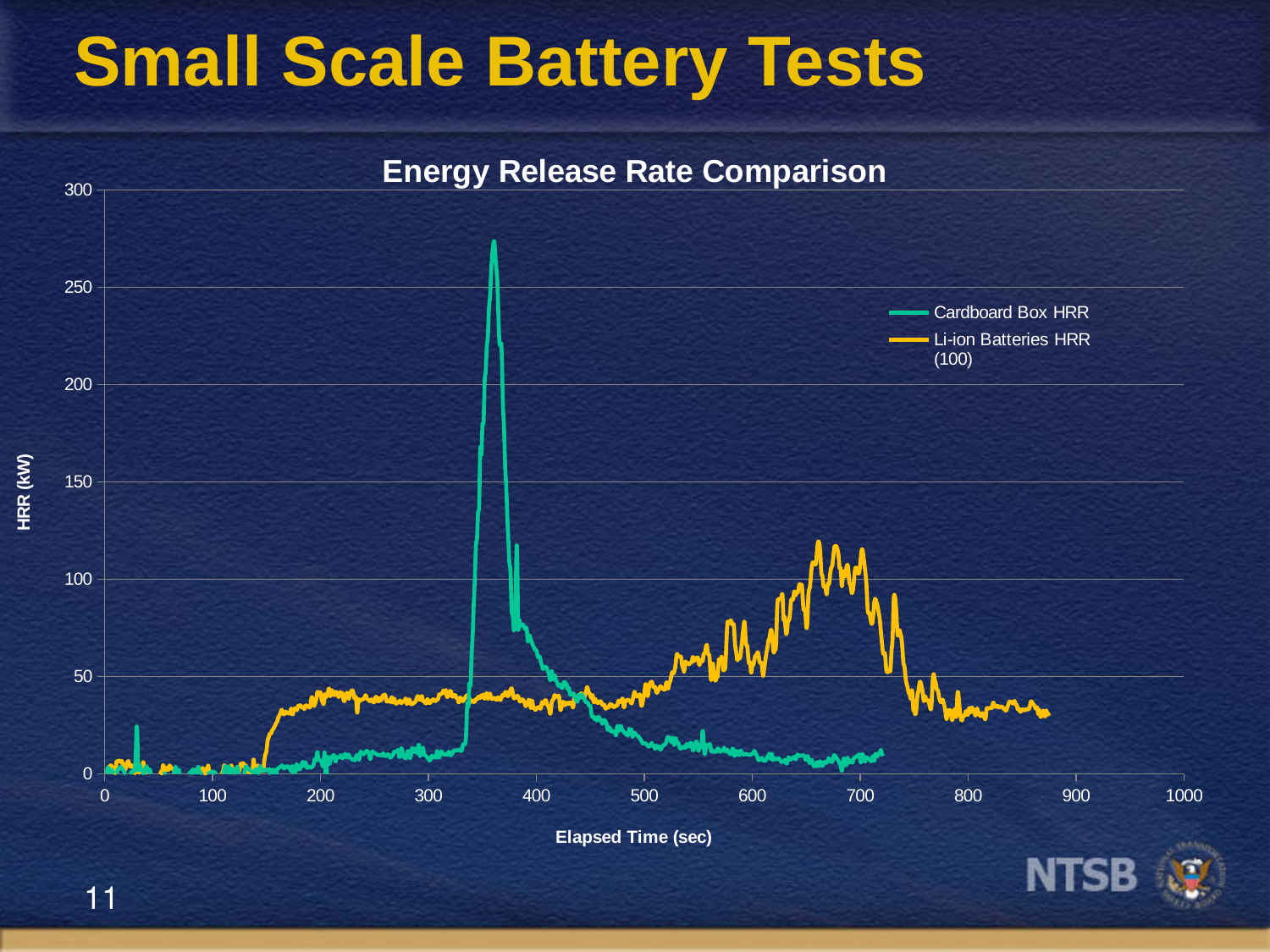

# Small Scale Battery Tests

### Chart: Energy Release Rate Comparison

| Category |  |  |
|---|---|---|